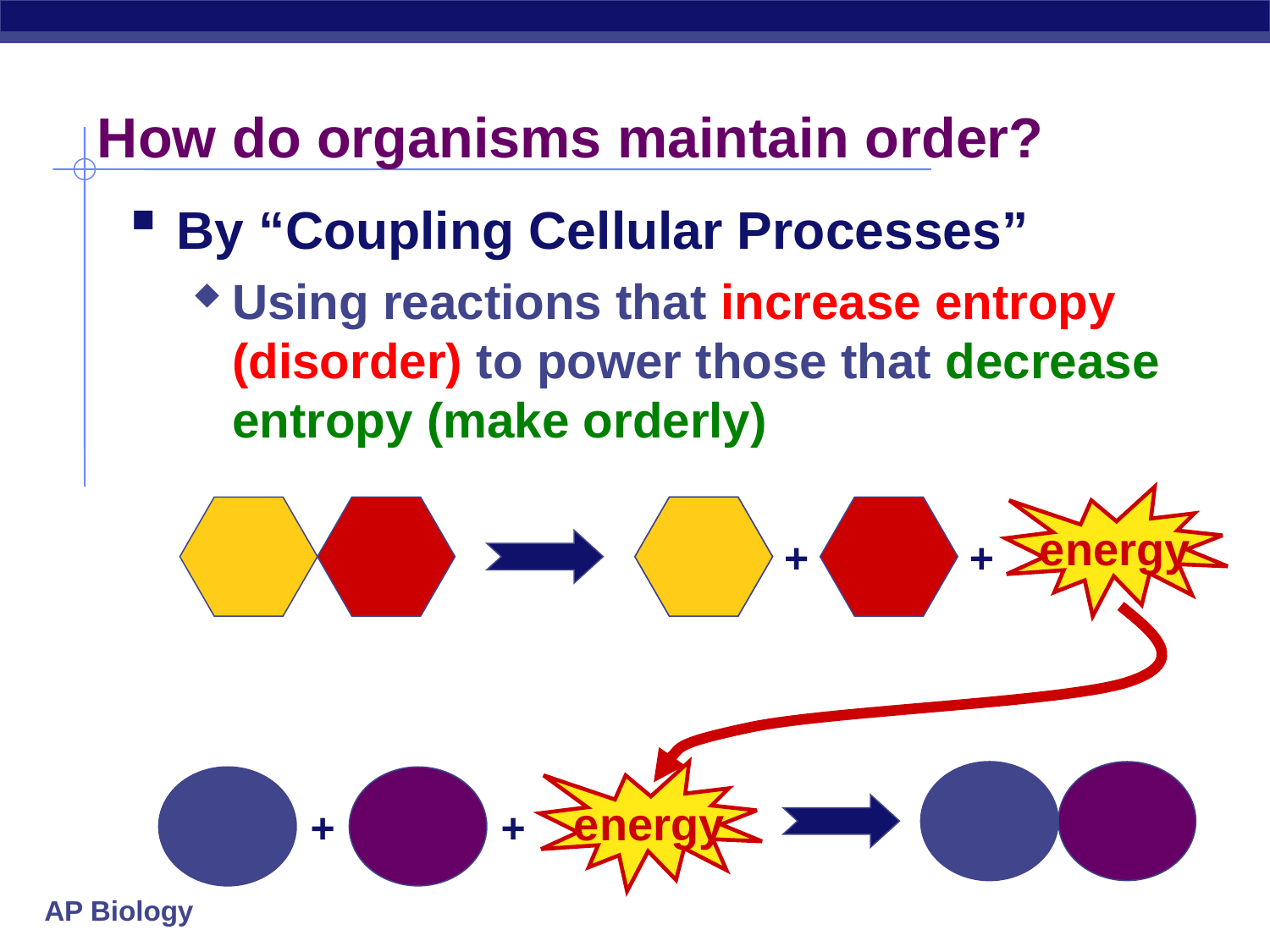

# How do organisms maintain order?
By “Coupling Cellular Processes”
Using reactions that increase entropy (disorder) to power those that decrease entropy (make orderly)

energy

+
+

energy

+
+